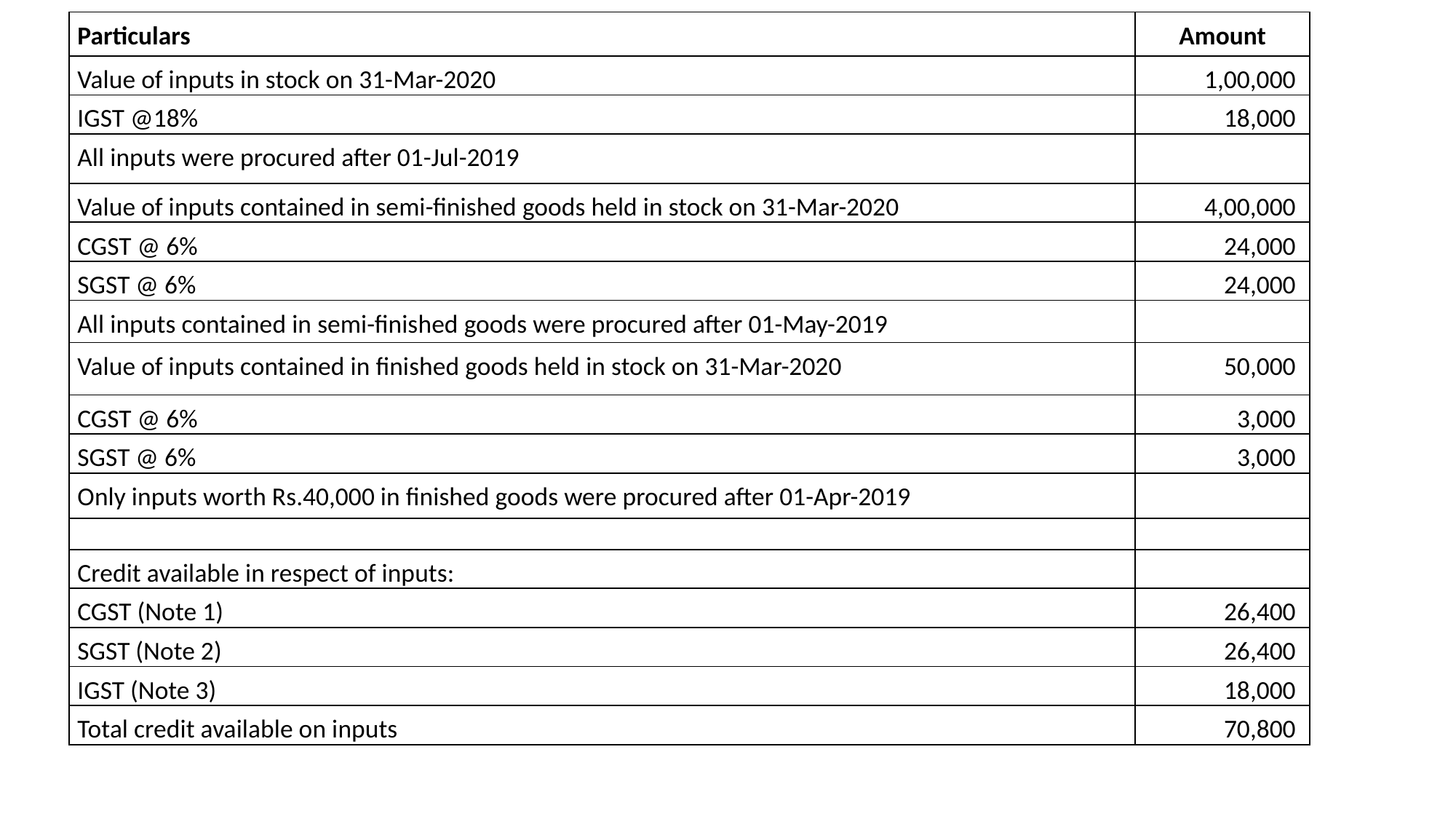

| Particulars | Amount |
| --- | --- |
| Value of inputs in stock on 31-Mar-2020 | 1,00,000 |
| IGST @18% | 18,000 |
| All inputs were procured after 01-Jul-2019 |  |
| Value of inputs contained in semi-finished goods held in stock on 31-Mar-2020 | 4,00,000 |
| CGST @ 6% | 24,000 |
| SGST @ 6% | 24,000 |
| All inputs contained in semi-finished goods were procured after 01-May-2019 |  |
| Value of inputs contained in finished goods held in stock on 31-Mar-2020 | 50,000 |
| CGST @ 6% | 3,000 |
| SGST @ 6% | 3,000 |
| Only inputs worth Rs.40,000 in finished goods were procured after 01-Apr-2019 |  |
|  |  |
| Credit available in respect of inputs: |  |
| CGST (Note 1) | 26,400 |
| SGST (Note 2) | 26,400 |
| IGST (Note 3) | 18,000 |
| Total credit available on inputs | 70,800 |